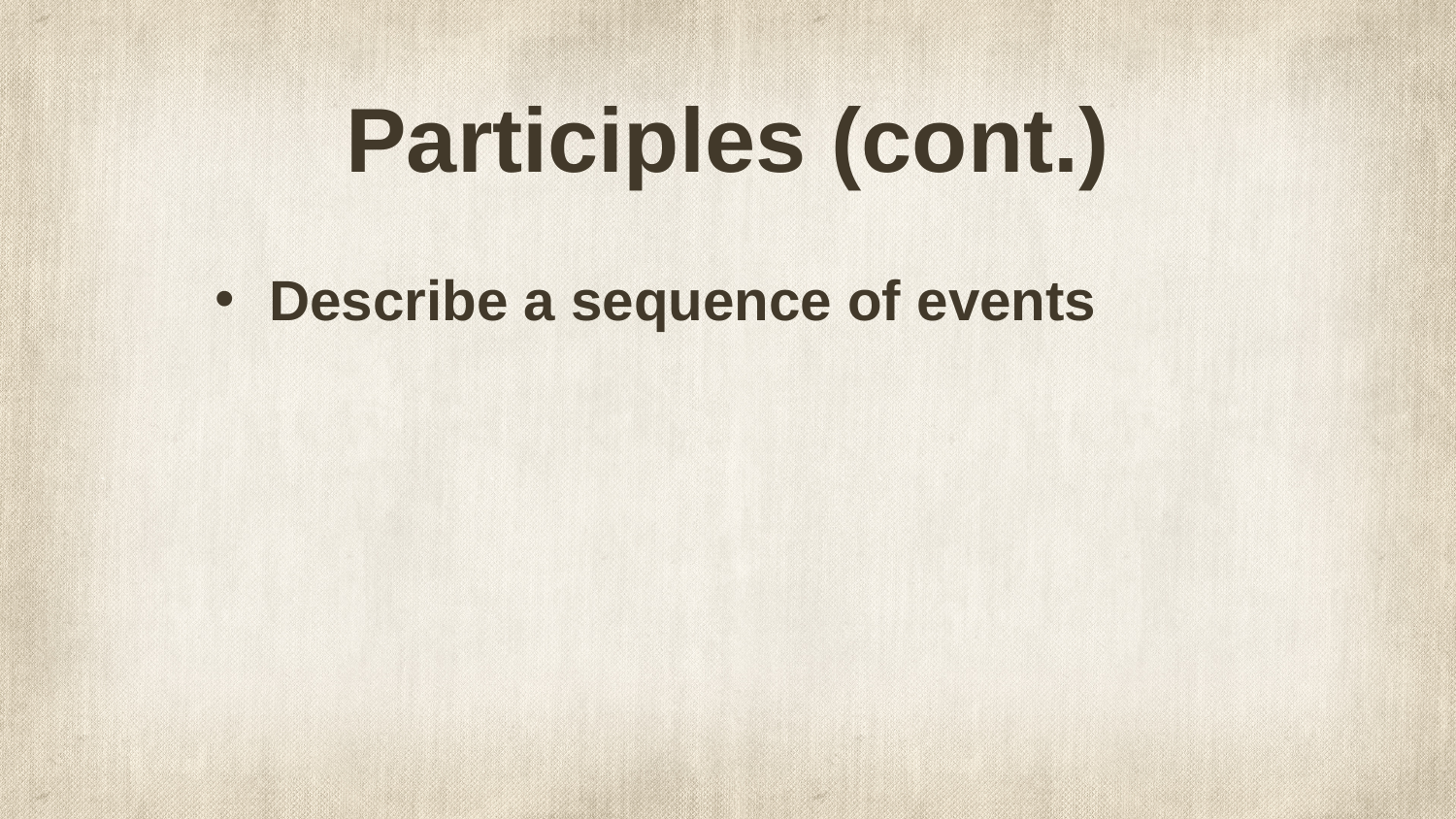

# Participles (cont.)
Describe a sequence of events